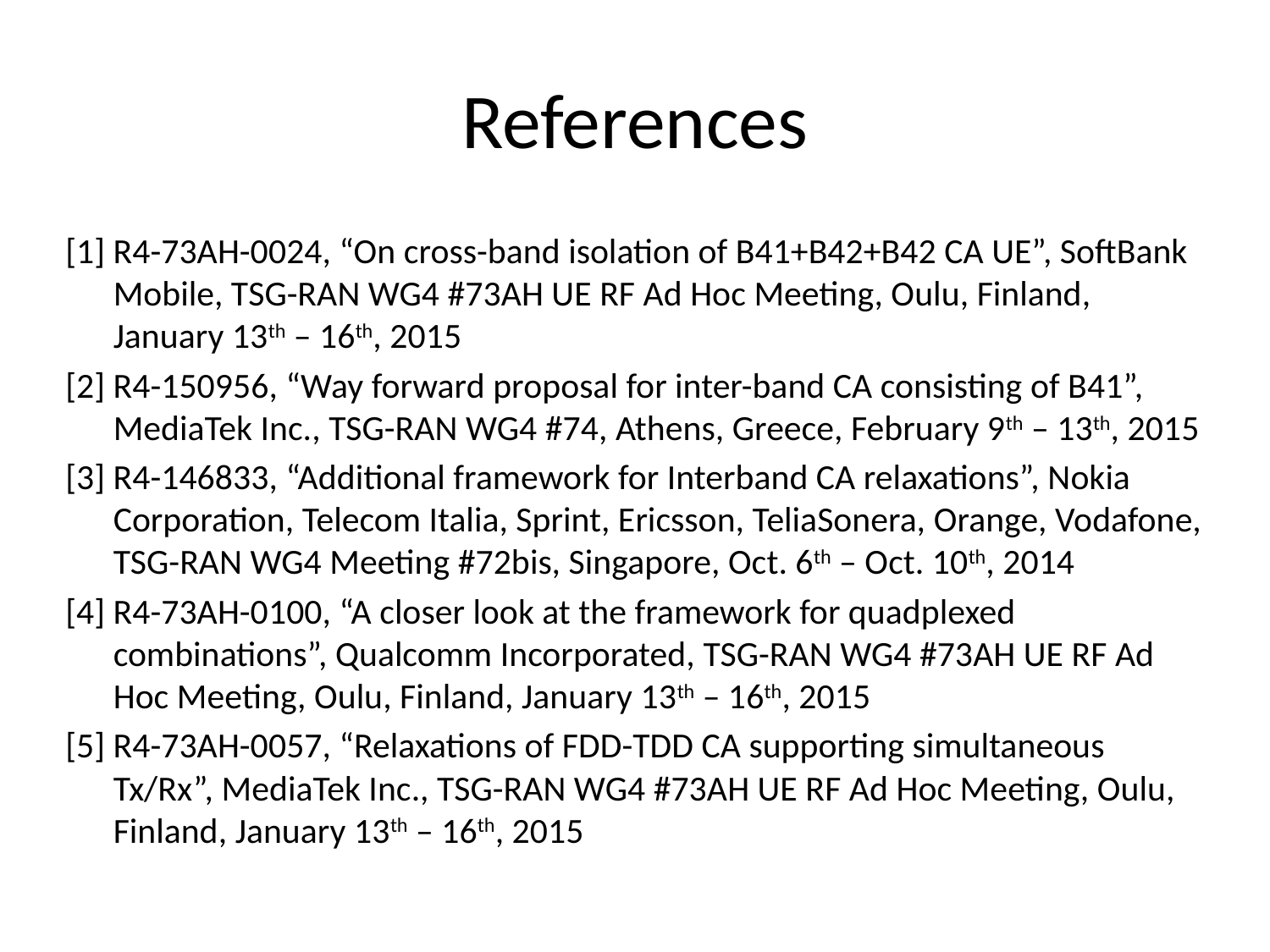

# References
[1] R4-73AH-0024, “On cross-band isolation of B41+B42+B42 CA UE”, SoftBank Mobile, TSG-RAN WG4 #73AH UE RF Ad Hoc Meeting, Oulu, Finland, January 13th – 16th, 2015
[2] R4-150956, “Way forward proposal for inter-band CA consisting of B41”, MediaTek Inc., TSG-RAN WG4 #74, Athens, Greece, February 9th – 13th, 2015
[3] R4-146833, “Additional framework for Interband CA relaxations”, Nokia Corporation, Telecom Italia, Sprint, Ericsson, TeliaSonera, Orange, Vodafone, TSG-RAN WG4 Meeting #72bis, Singapore, Oct. 6th – Oct. 10th, 2014
[4] R4-73AH-0100, “A closer look at the framework for quadplexed combinations”, Qualcomm Incorporated, TSG-RAN WG4 #73AH UE RF Ad Hoc Meeting, Oulu, Finland, January 13th – 16th, 2015
[5] R4-73AH-0057, “Relaxations of FDD-TDD CA supporting simultaneous Tx/Rx”, MediaTek Inc., TSG-RAN WG4 #73AH UE RF Ad Hoc Meeting, Oulu, Finland, January 13th – 16th, 2015